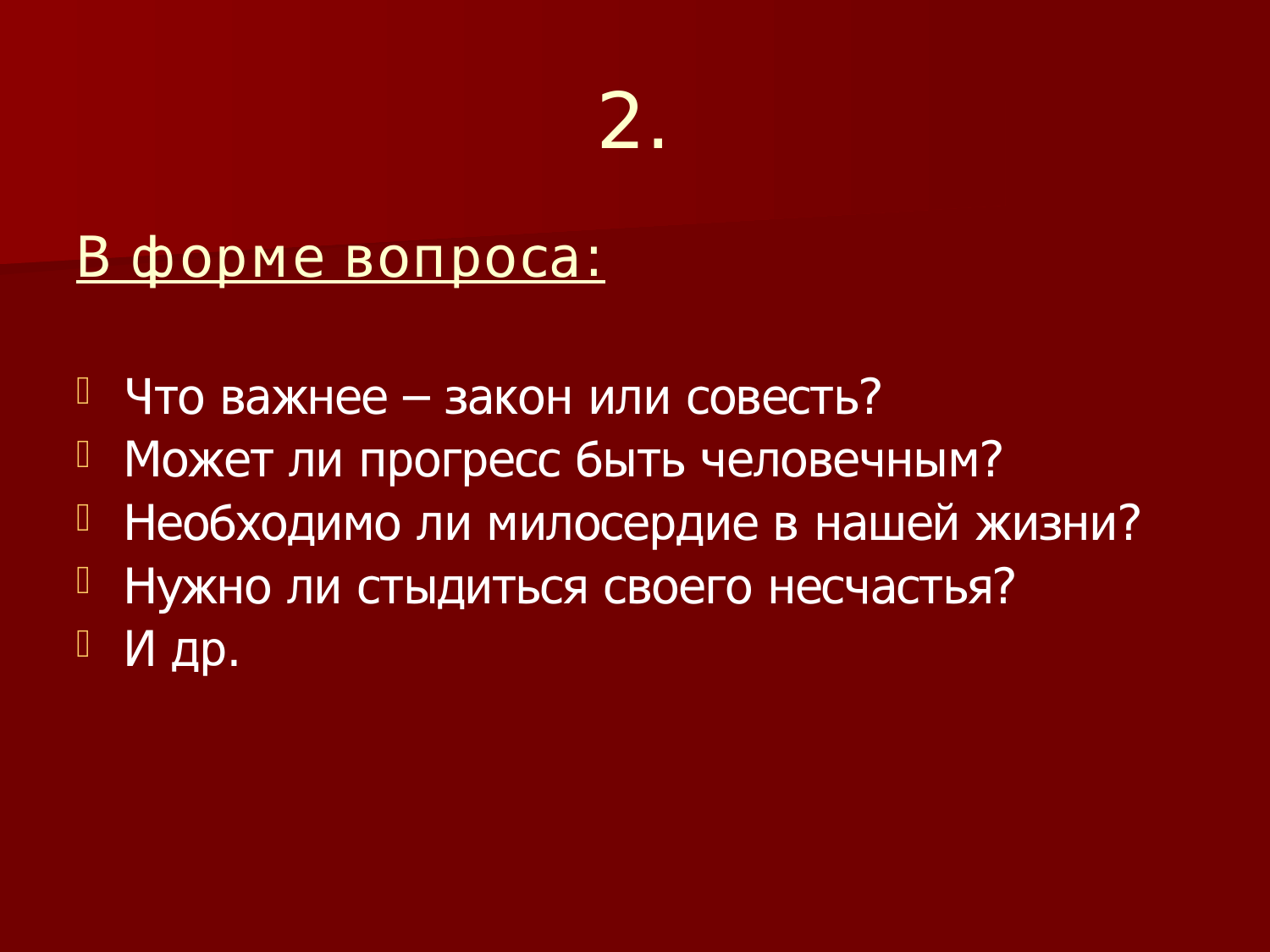

# 2.
В форме вопроса:

Что важнее – закон или совесть?
Может ли прогресс быть человечным?
Необходимо ли милосердие в нашей жизни?
Нужно ли стыдиться своего несчастья?
И др.